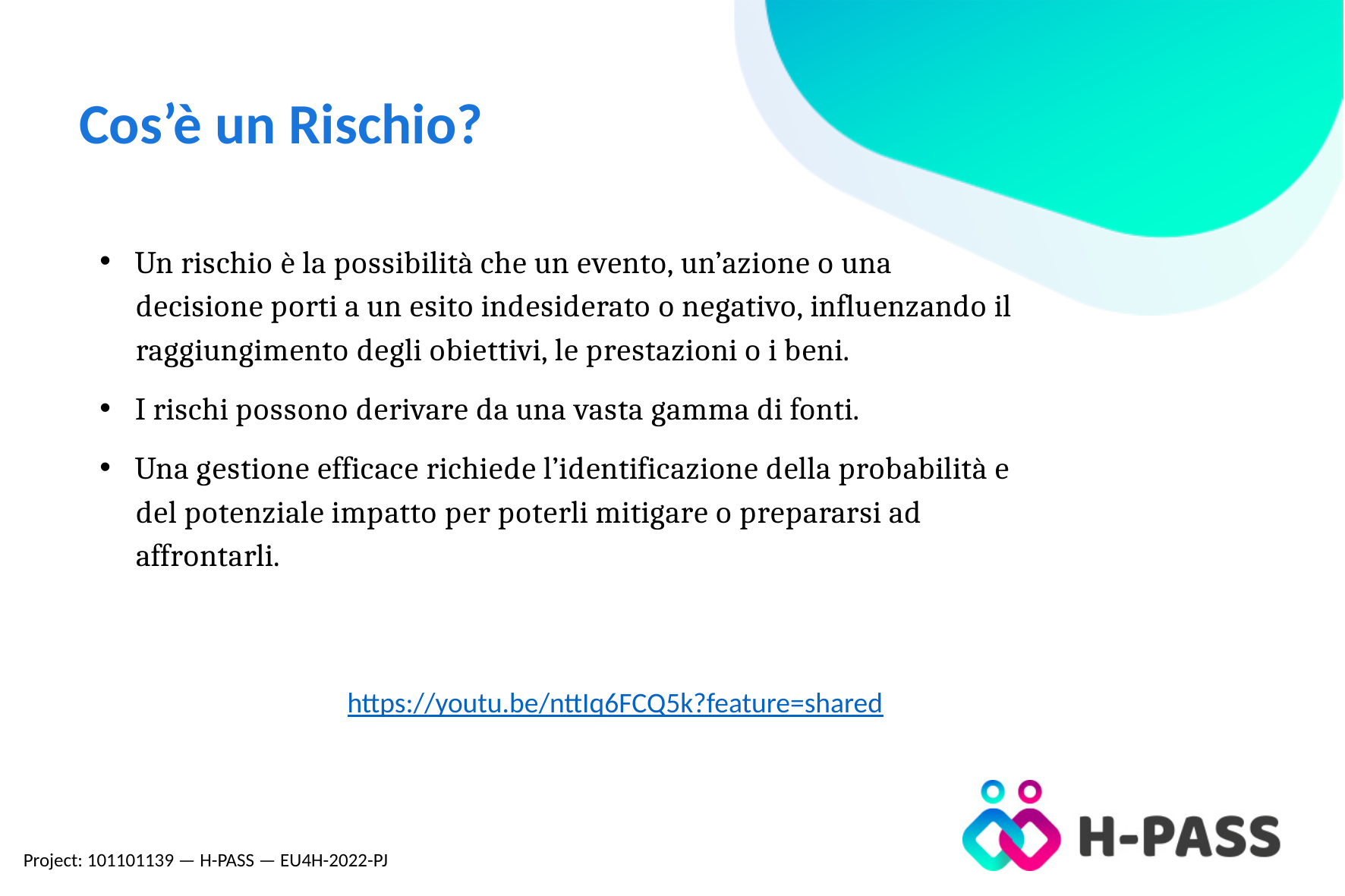

# Cos’è un Rischio?
Un rischio è la possibilità che un evento, un’azione o una decisione porti a un esito indesiderato o negativo, influenzando il raggiungimento degli obiettivi, le prestazioni o i beni.
I rischi possono derivare da una vasta gamma di fonti.
Una gestione efficace richiede l’identificazione della probabilità e del potenziale impatto per poterli mitigare o prepararsi ad affrontarli.
https://youtu.be/nttIq6FCQ5k?feature=shared
Project: 101101139 — H-PASS — EU4H-2022-PJ